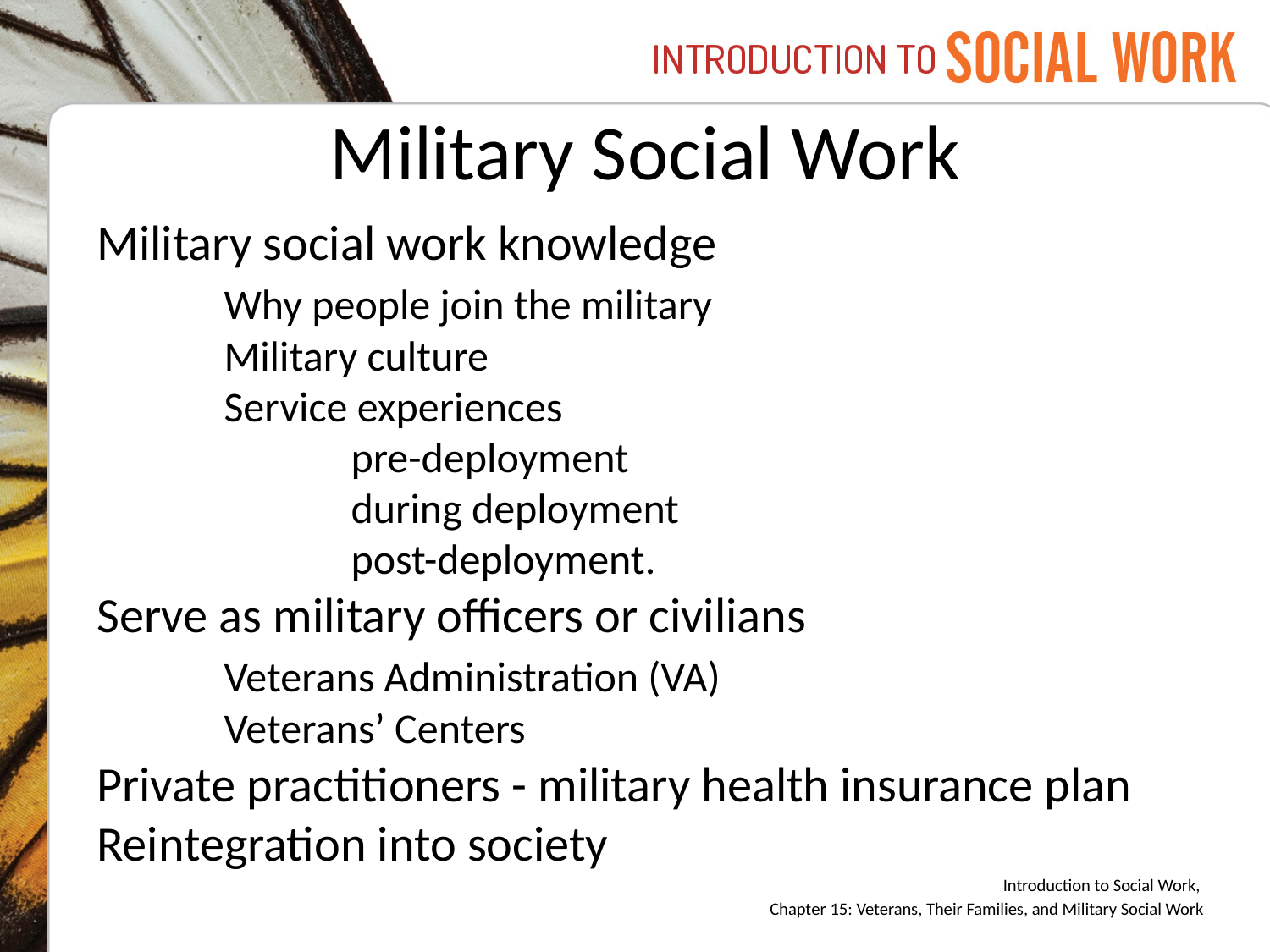

# Military Social Work
Military social work knowledge
	Why people join the military
	Military culture
	Service experiences
		pre-deployment
		during deployment
		post-deployment.
Serve as military officers or civilians
	Veterans Administration (VA)
	Veterans’ Centers
Private practitioners - military health insurance plan
Reintegration into society

Introduction to Social Work,
Chapter 15: Veterans, Their Families, and Military Social Work